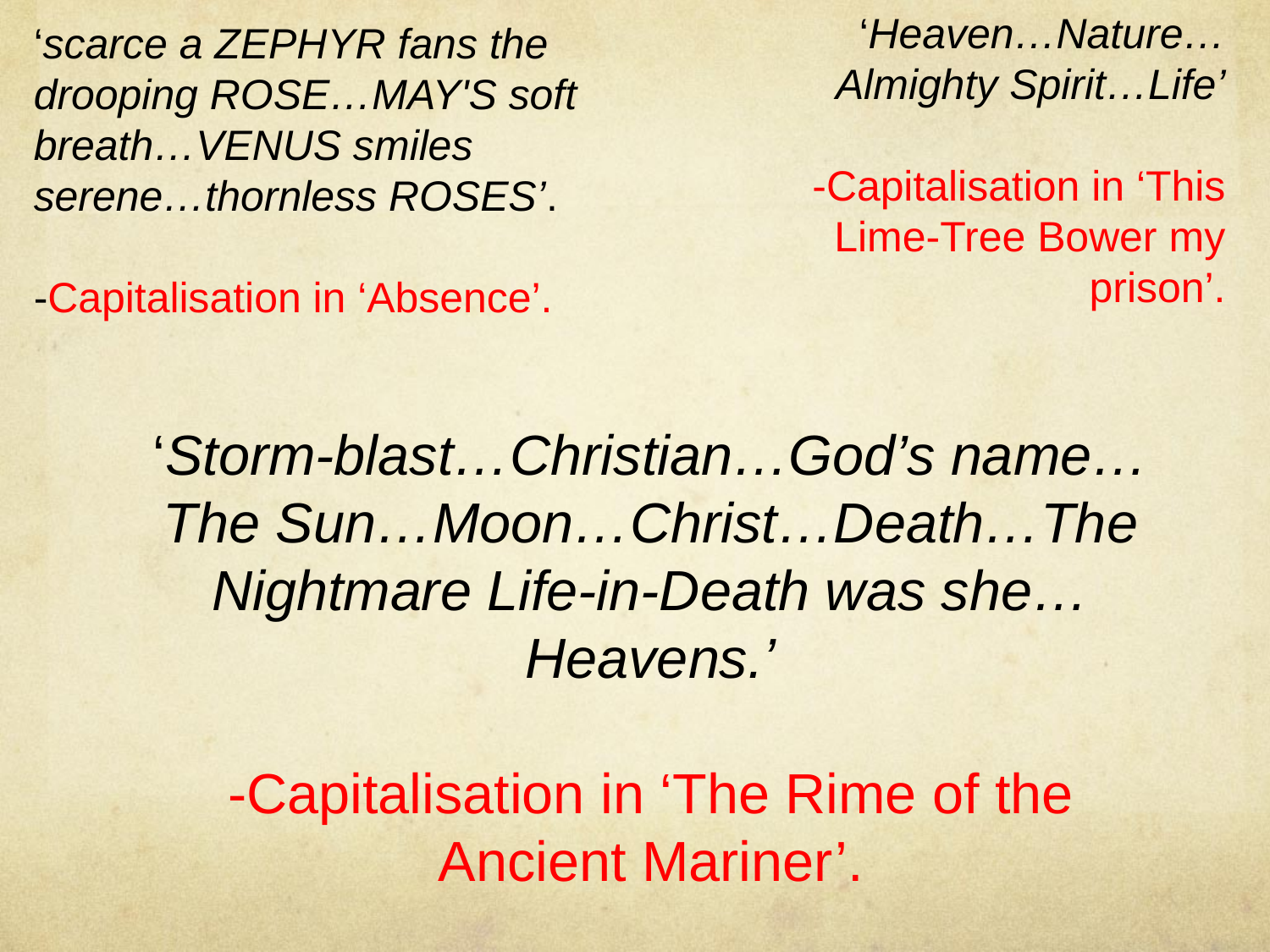

‘Heaven…Nature…Almighty Spirit…Life’

-Capitalisation in ‘This Lime-Tree Bower my prison’.
‘scarce a ZEPHYR fans the drooping ROSE…MAY'S soft breath…VENUS smiles serene…thornless ROSES’.

-Capitalisation in ‘Absence’.

‘Storm-blast…Christian…God’s name…The Sun…Moon…Christ…Death…The Nightmare Life-in-Death was she…Heavens.’

-Capitalisation in ‘The Rime of the Ancient Mariner’.